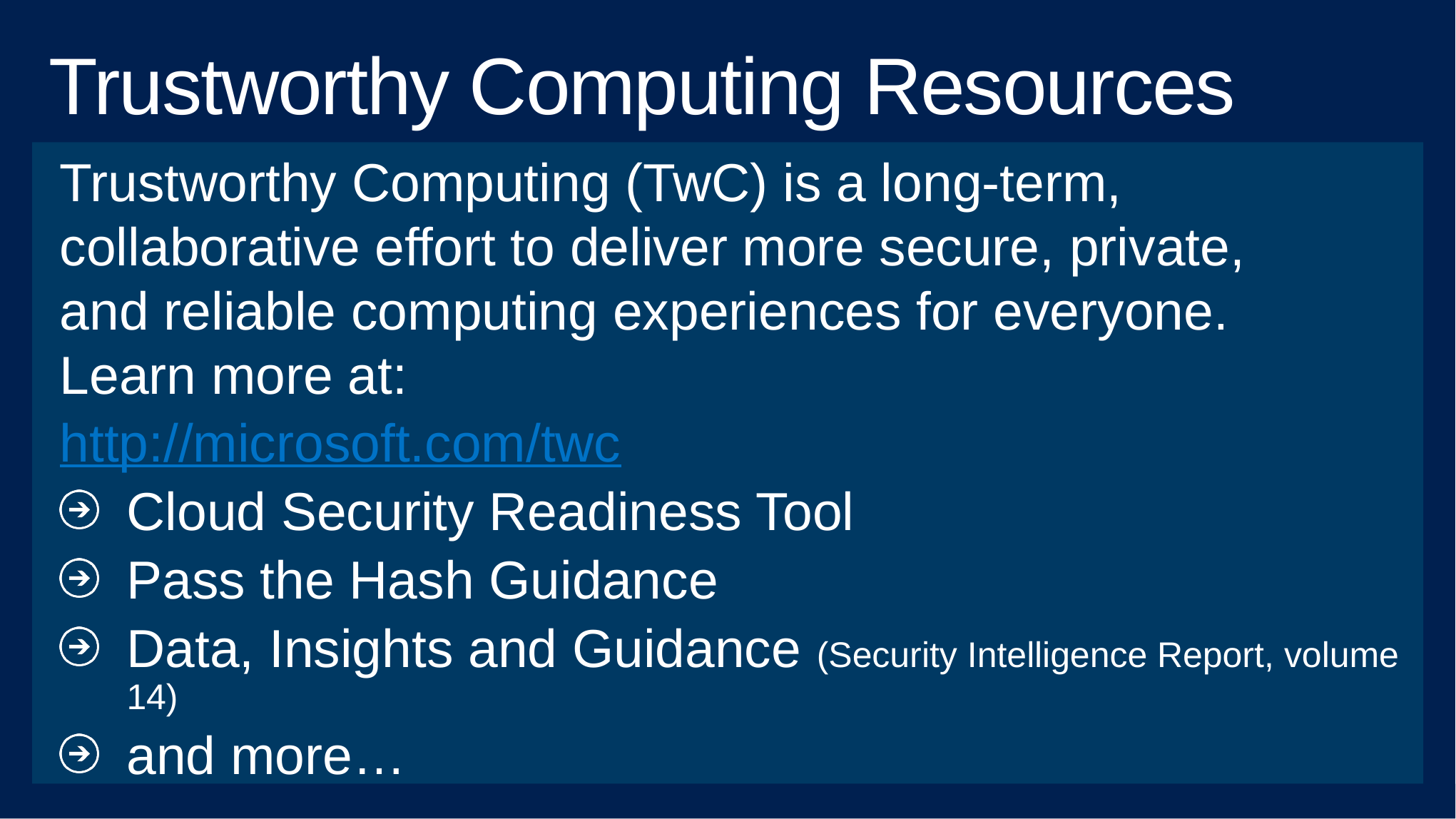

# Trustworthy Computing Resources

Trustworthy Computing (TwC) is a long-term, collaborative effort to deliver more secure, private,
and reliable computing experiences for everyone.
Learn more at:
http://microsoft.com/twc
Cloud Security Readiness Tool
Pass the Hash Guidance
Data, Insights and Guidance (Security Intelligence Report, volume 14)
and more…